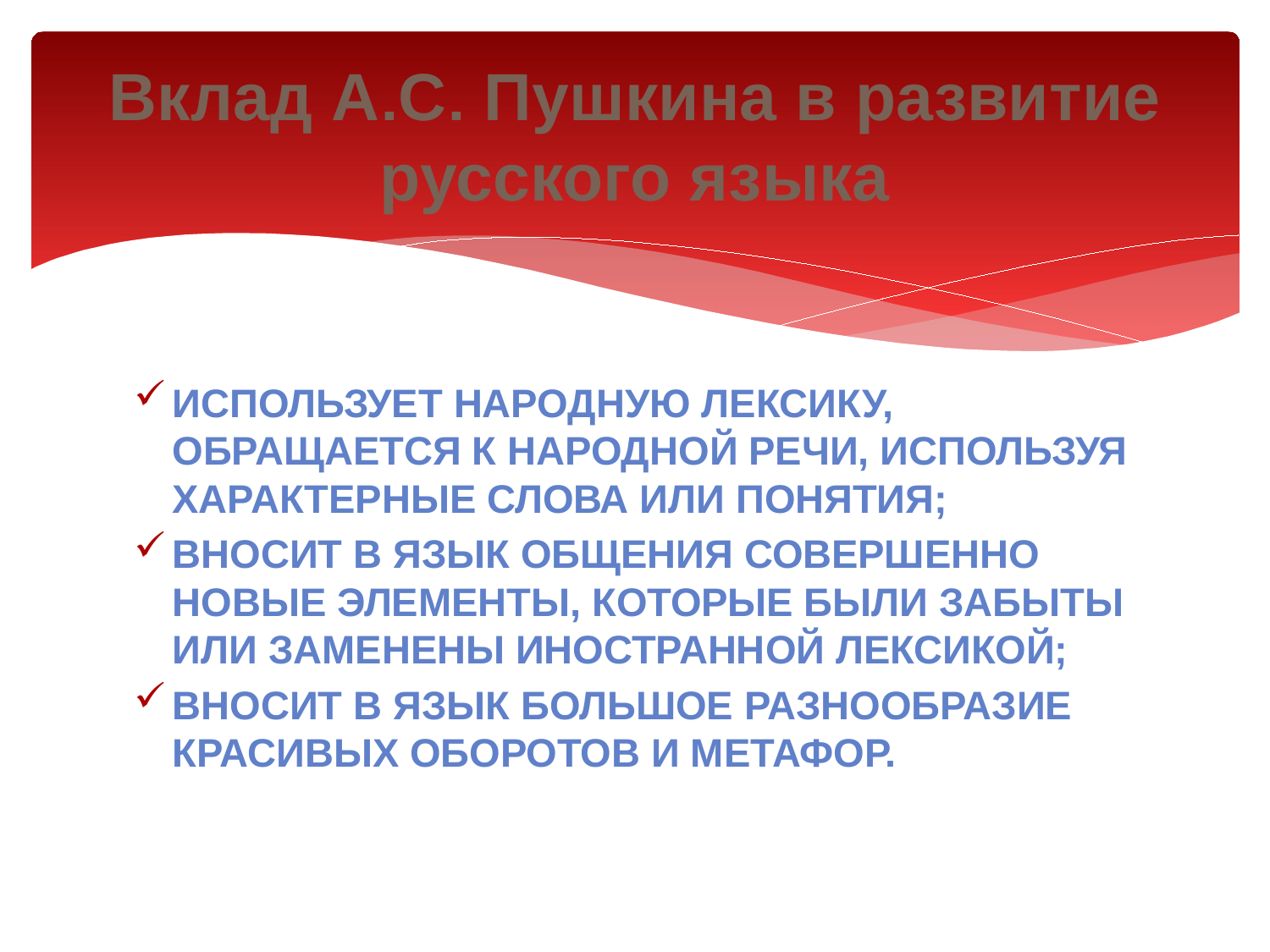

# Вклад А.С. Пушкина в развитие русского языка
использует народную лексику, обращается к народной речи, используя характерные слова или понятия;
вносит в язык общения совершенно новые элементы, которые были забыты или заменены иностранной лексикой;
вносит в язык большое разнообразие красивых оборотов и метафор.